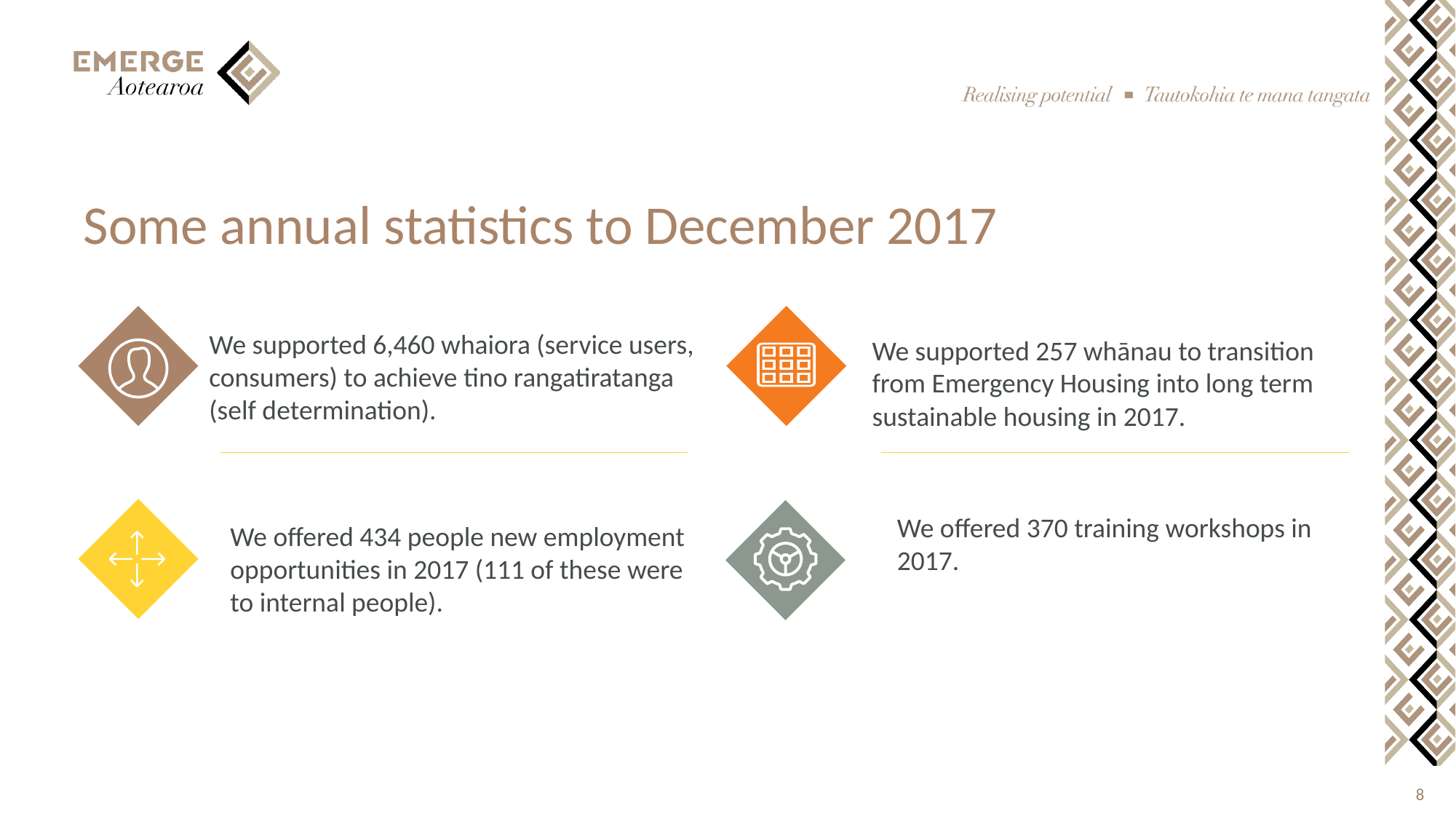

# Some annual statistics to December 2017

We supported 6,460 whaiora (service users, consumers) to achieve tino rangatiratanga (self determination).
We supported 257 whānau to transition from Emergency Housing into long term sustainable housing in 2017.

We offered 370 training workshops in 2017.
We offered 434 people new employment opportunities in 2017 (111 of these were to internal people).